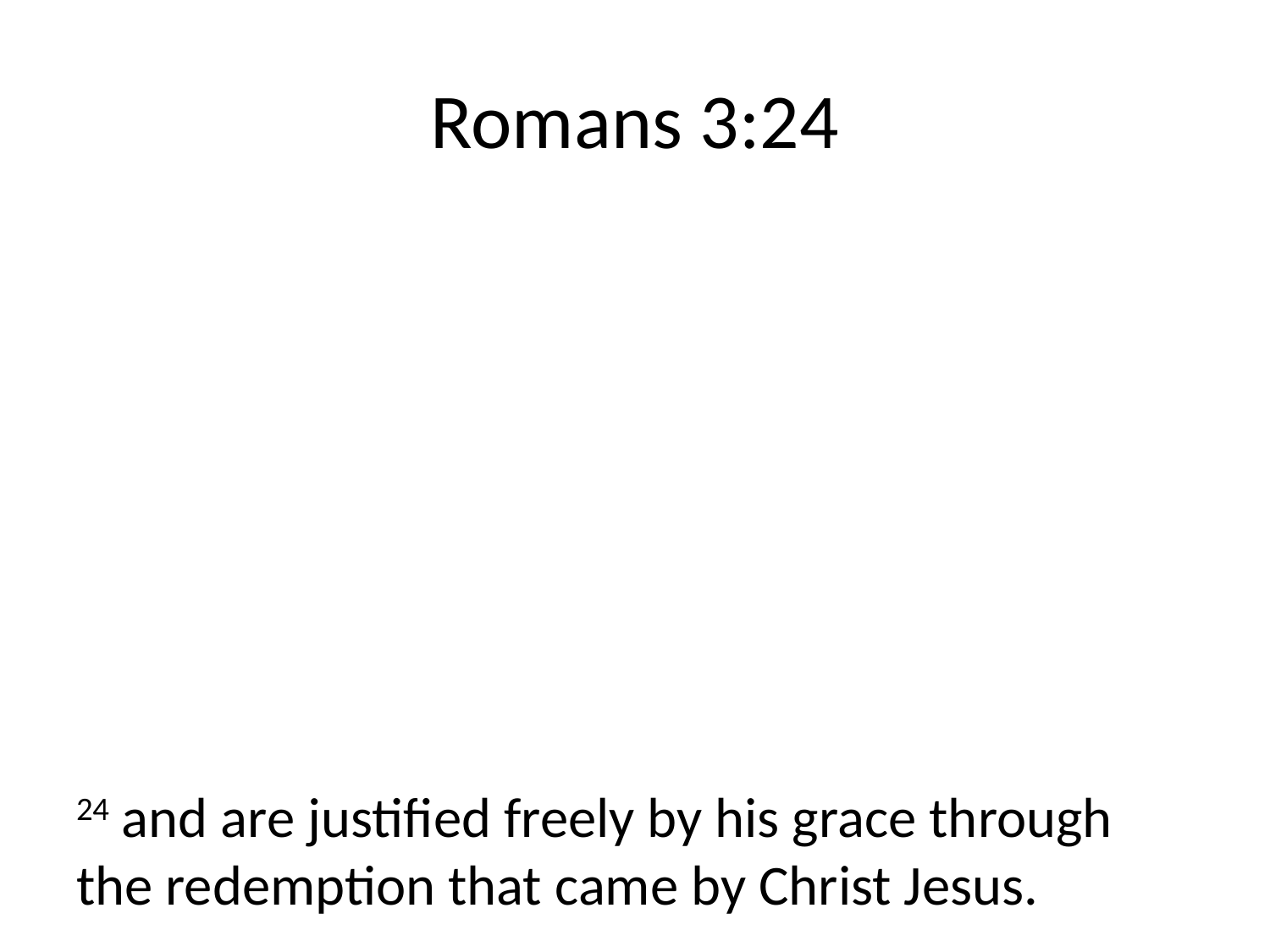

# Romans 3:24

24 and are justified freely by his grace through the redemption that came by Christ Jesus.